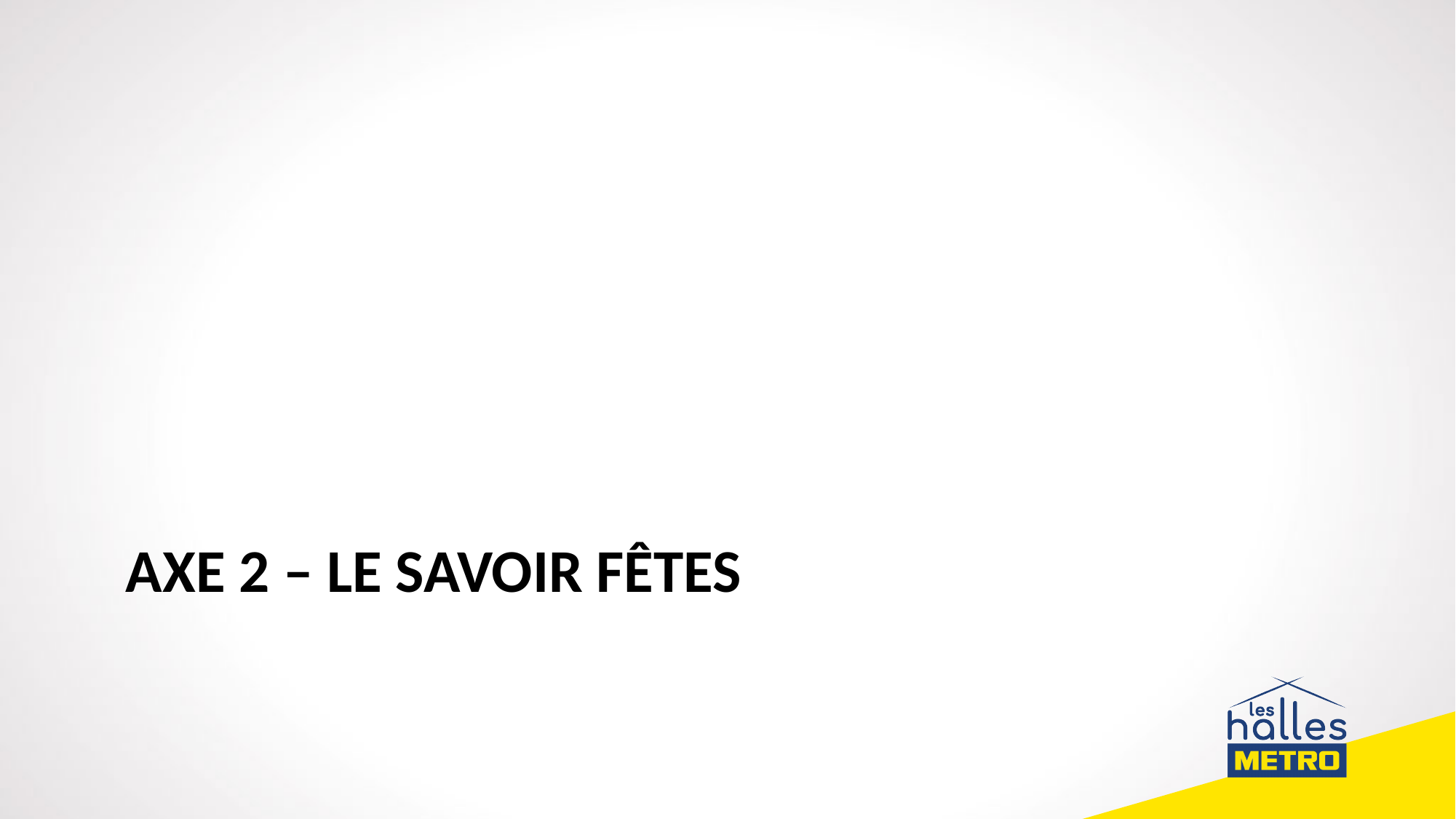

# Axe 2 – Le SAVOIR FÊTES